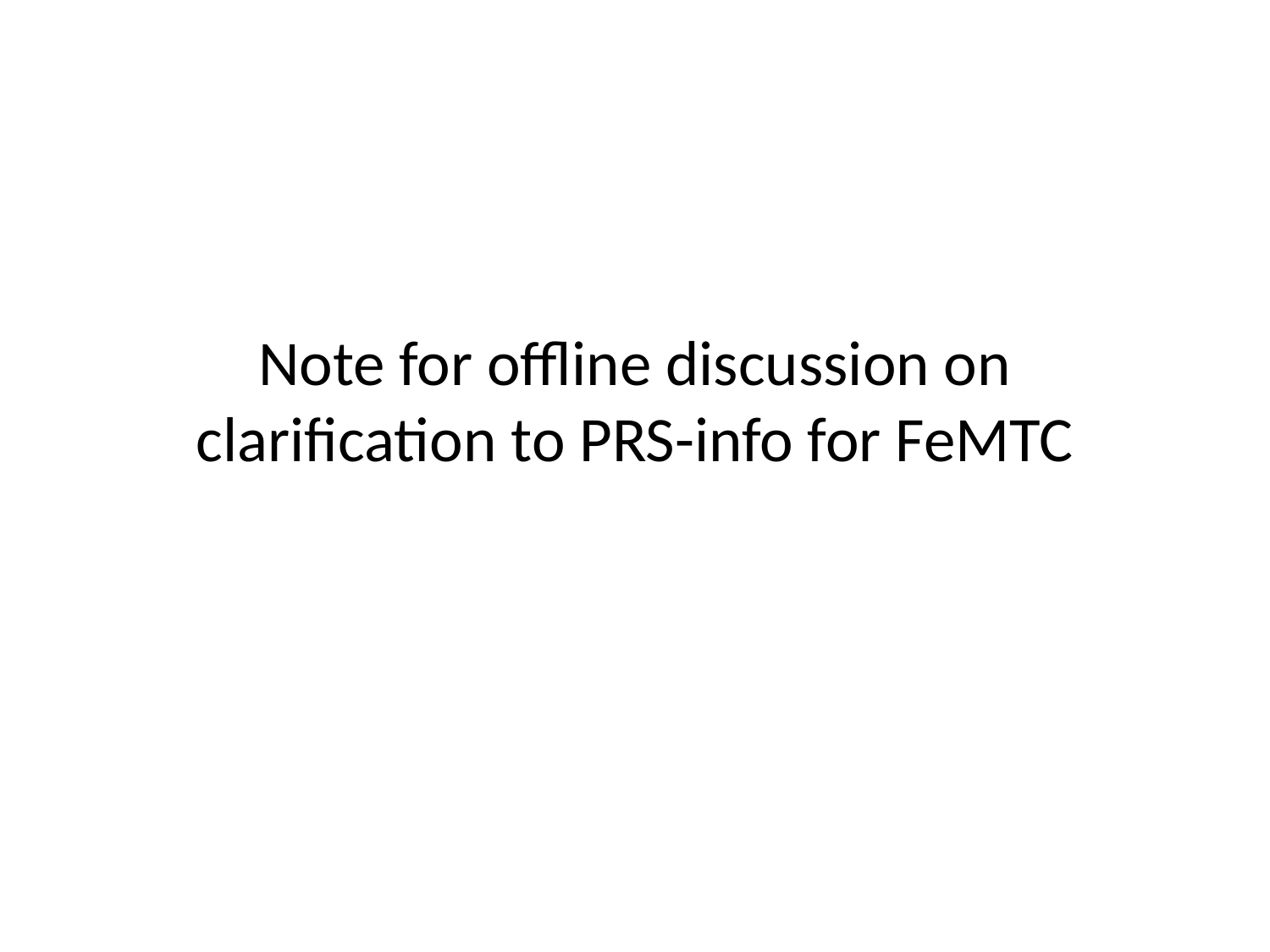

# Note for offline discussion on clarification to PRS-info for FeMTC